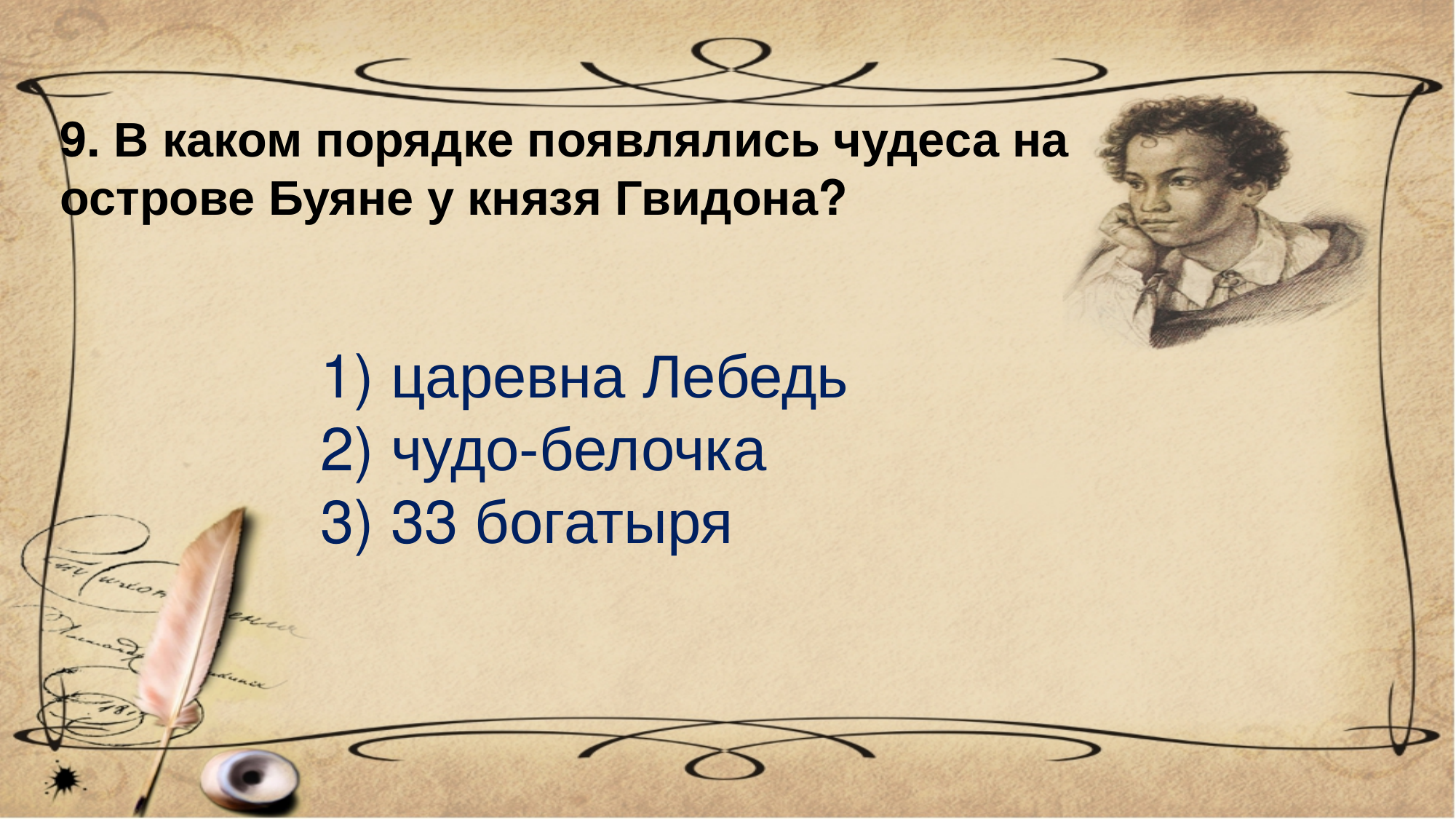

9. В каком порядке появлялись чудеса на острове Буяне у князя Гвидона?
1) царевна Лебедь
2) чудо-белочка
3) 33 богатыря